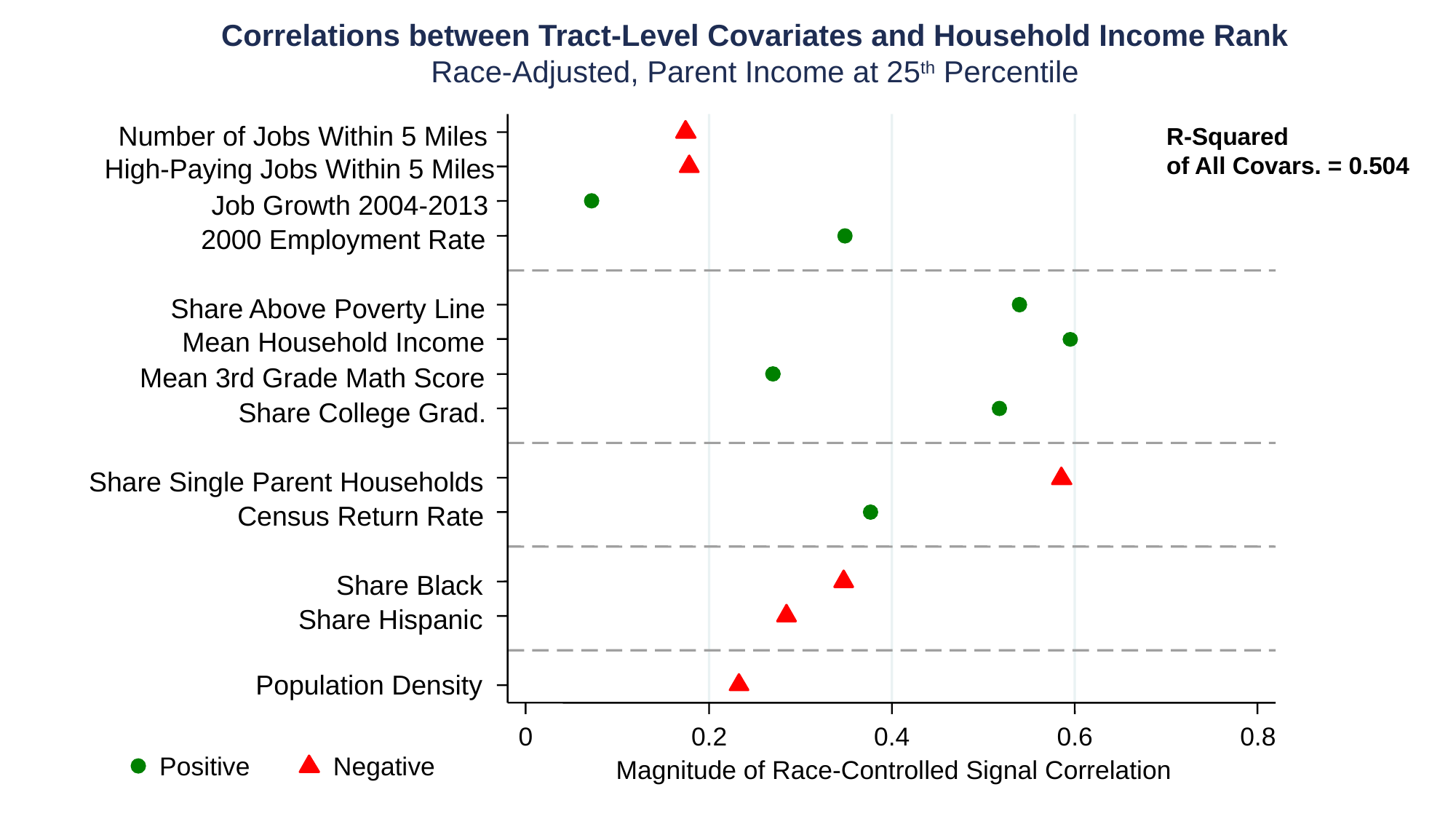

Correlations between Tract-Level Covariates and Household Income Rank
Race-Adjusted, Parent Income at 25th Percentile

Number of Jobs Within 5 Miles
R-Squared
of All Covars. = 0.504

High-Paying Jobs Within 5 Miles

Job Growth 2004-2013

2000 Employment Rate

Share Above Poverty Line

Mean Household Income

Mean 3rd Grade Math Score

Share College Grad.

Share Single Parent Households

Census Return Rate

Share Black

Share Hispanic

Population Density

0
0.2
0.4
0.6
0.8
Positive
Negative
Magnitude of Race-Controlled Signal Correlation